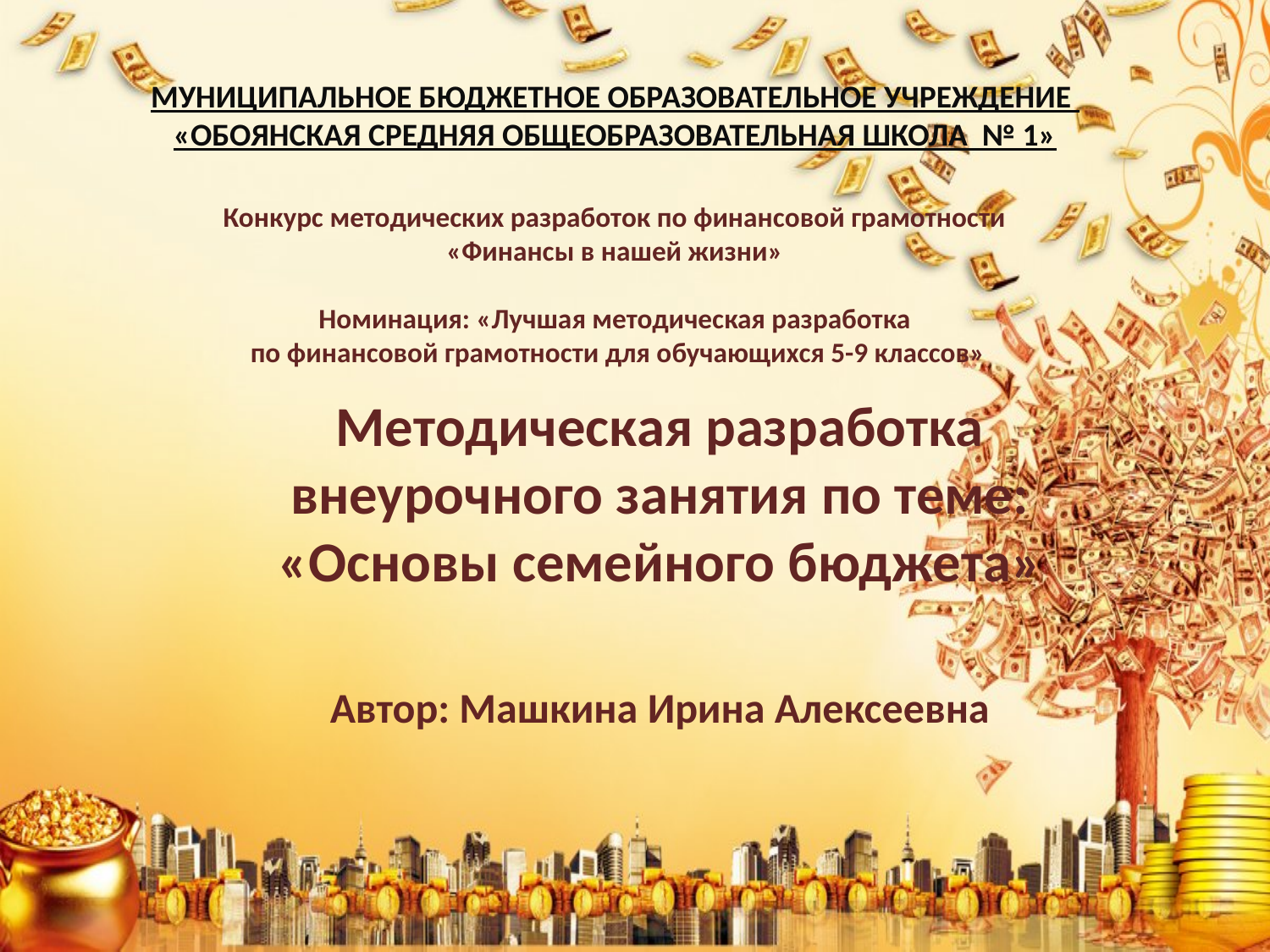

# МУНИЦИПАЛЬНОЕ БЮДЖЕТНОЕ ОБРАЗОВАТЕЛЬНОЕ УЧРЕЖДЕНИЕ  «ОБОЯНСКАЯ СРЕДНЯЯ ОБЩЕОБРАЗОВАТЕЛЬНАЯ ШКОЛА  № 1» Конкурс методических разработок по финансовой грамотности «Финансы в нашей жизни»   Номинация: «Лучшая методическая разработка по финансовой грамотности для обучающихся 5-9 классов»
 
Методическая разработка внеурочного занятия по теме:
«Основы семейного бюджета»

Автор: Машкина Ирина Алексеевна